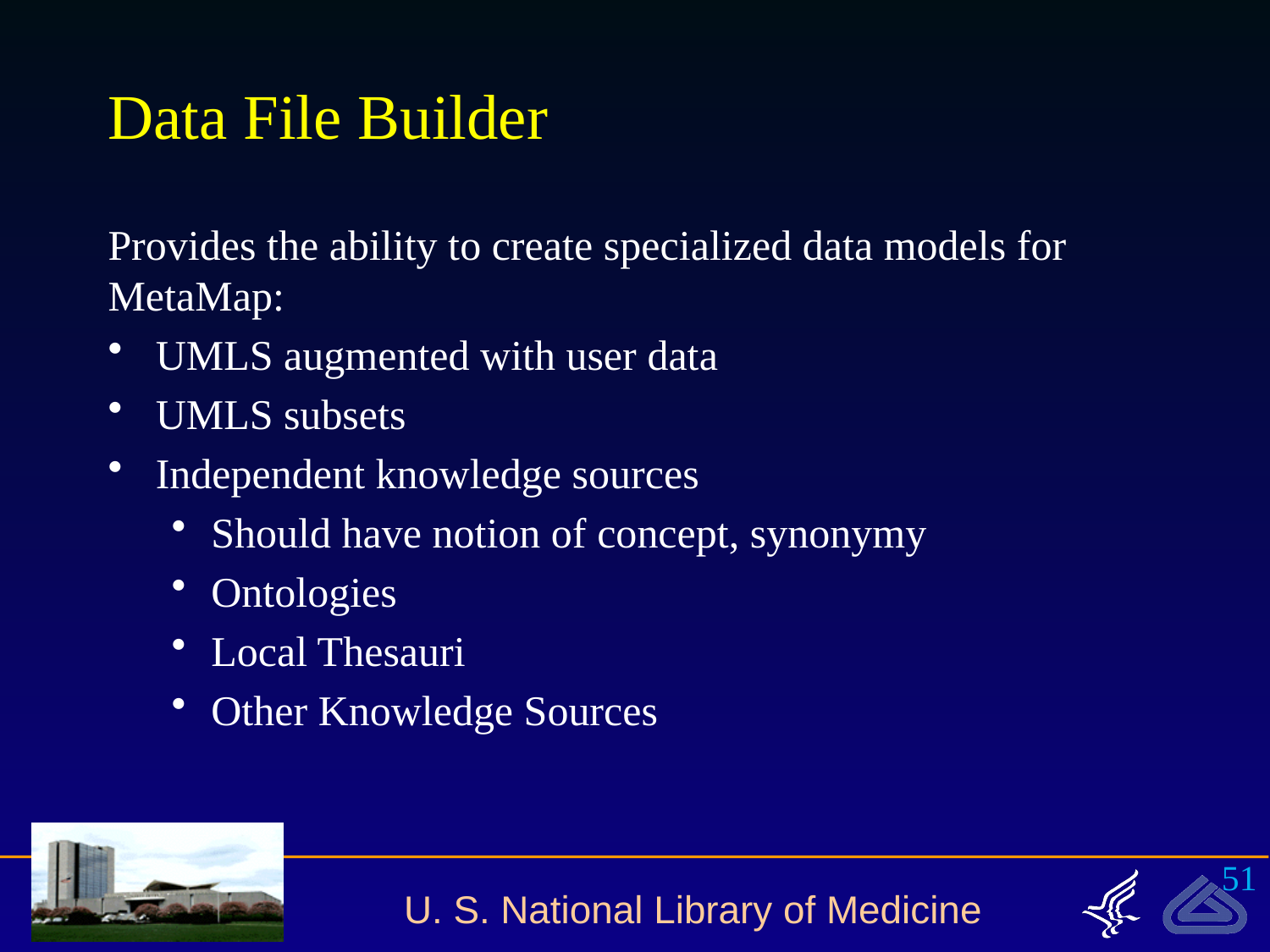

# Data File Builder
Provides the ability to create specialized data models for MetaMap:
UMLS augmented with user data
UMLS subsets
Independent knowledge sources
Should have notion of concept, synonymy
Ontologies
Local Thesauri
Other Knowledge Sources
51